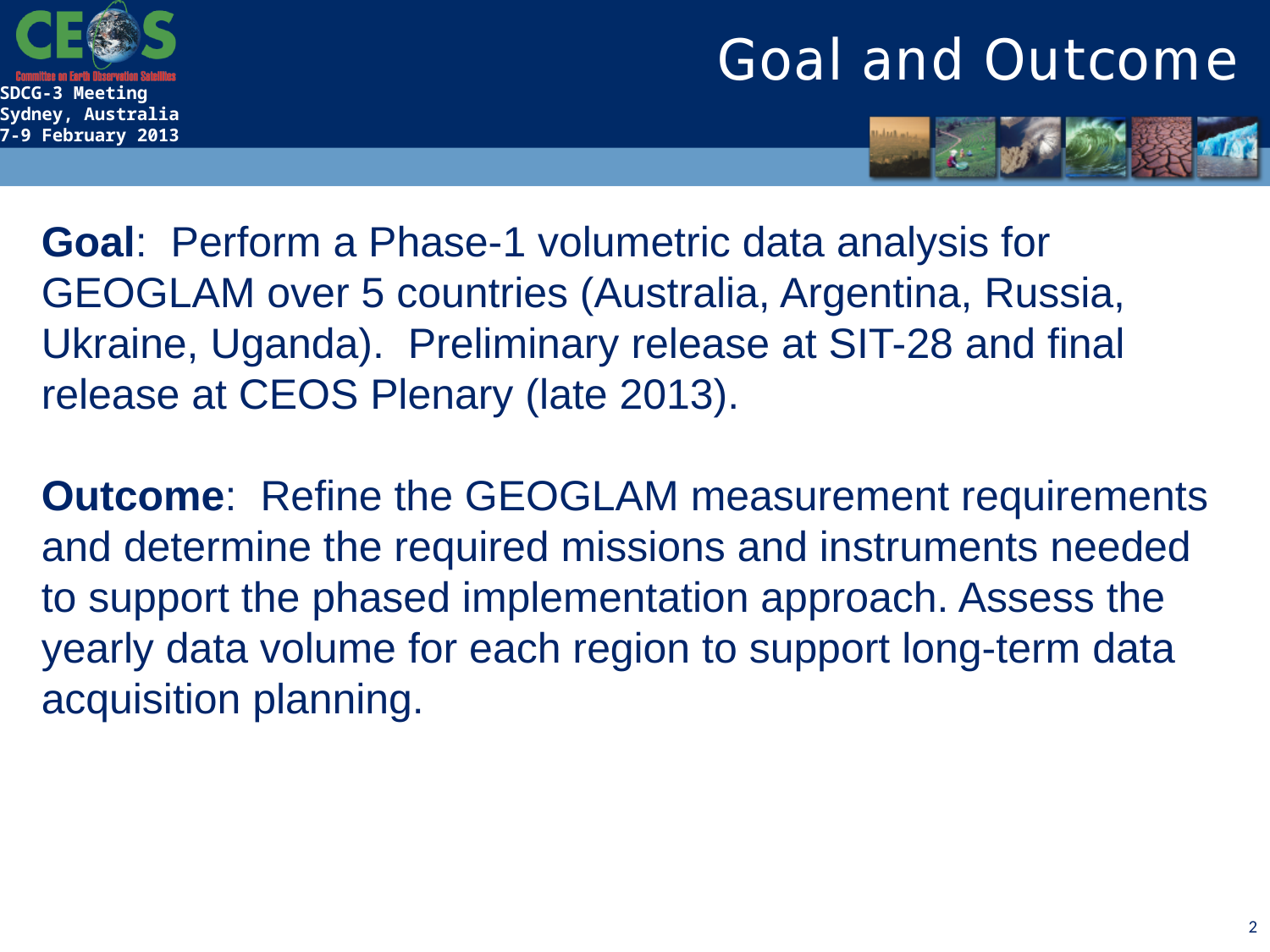

Goal and Outcome
Goal:  Perform a Phase-1 volumetric data analysis for GEOGLAM over 5 countries (Australia, Argentina, Russia, Ukraine, Uganda).  Preliminary release at SIT-28 and final release at CEOS Plenary (late 2013).
Outcome:  Refine the GEOGLAM measurement requirements and determine the required missions and instruments needed to support the phased implementation approach. Assess the yearly data volume for each region to support long-term data acquisition planning.

2